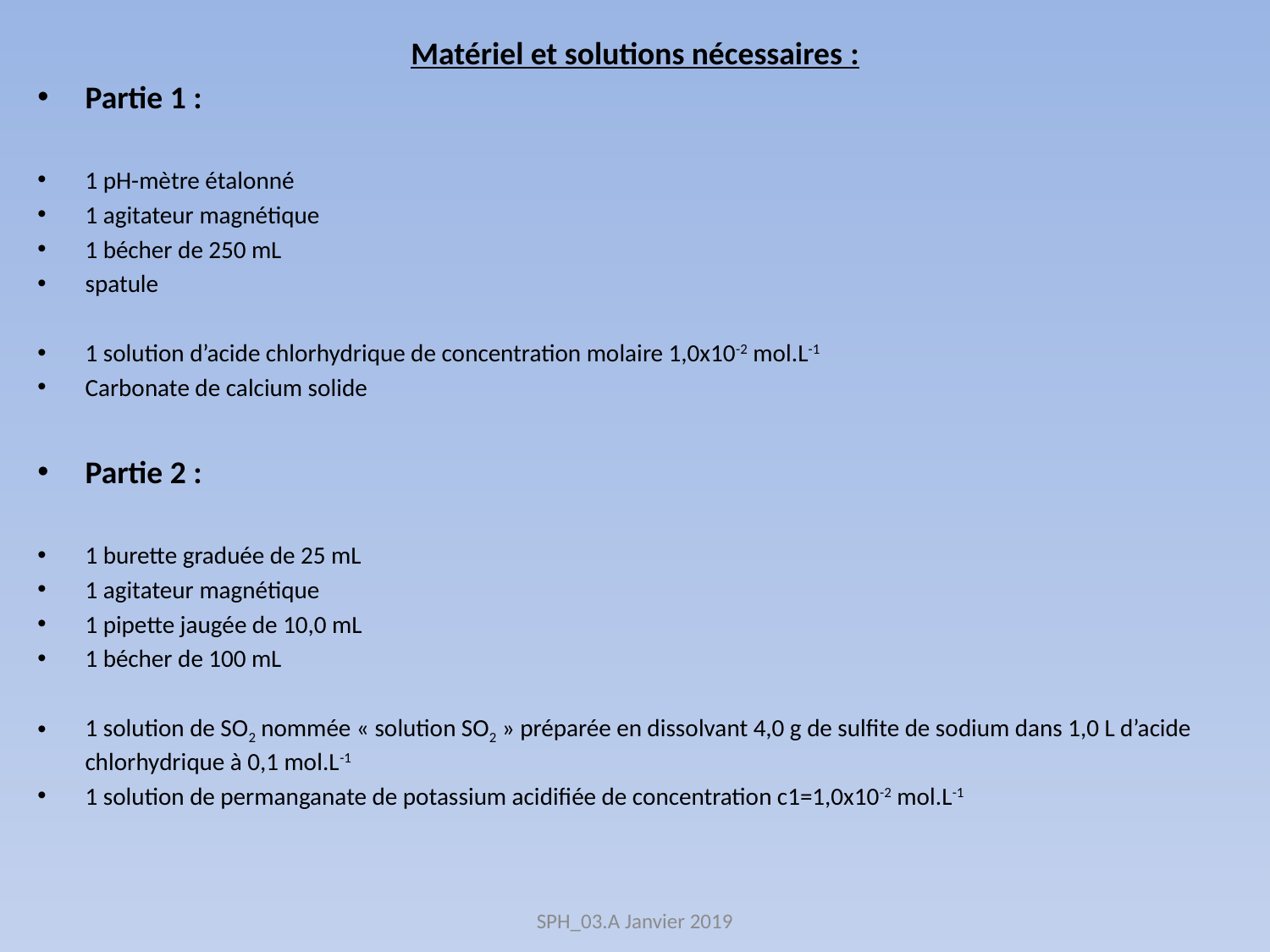

Matériel et solutions nécessaires :
Partie 1 :

1 pH-mètre étalonné
1 agitateur magnétique
1 bécher de 250 mL
spatule

1 solution d’acide chlorhydrique de concentration molaire 1,0x10-2 mol.L-1
Carbonate de calcium solide

Partie 2 :

1 burette graduée de 25 mL
1 agitateur magnétique
1 pipette jaugée de 10,0 mL
1 bécher de 100 mL

1 solution de SO2 nommée « solution SO2 » préparée en dissolvant 4,0 g de sulfite de sodium dans 1,0 L d’acide chlorhydrique à 0,1 mol.L-1
1 solution de permanganate de potassium acidifiée de concentration c1=1,0x10-2 mol.L-1
SPH_03.A Janvier 2019